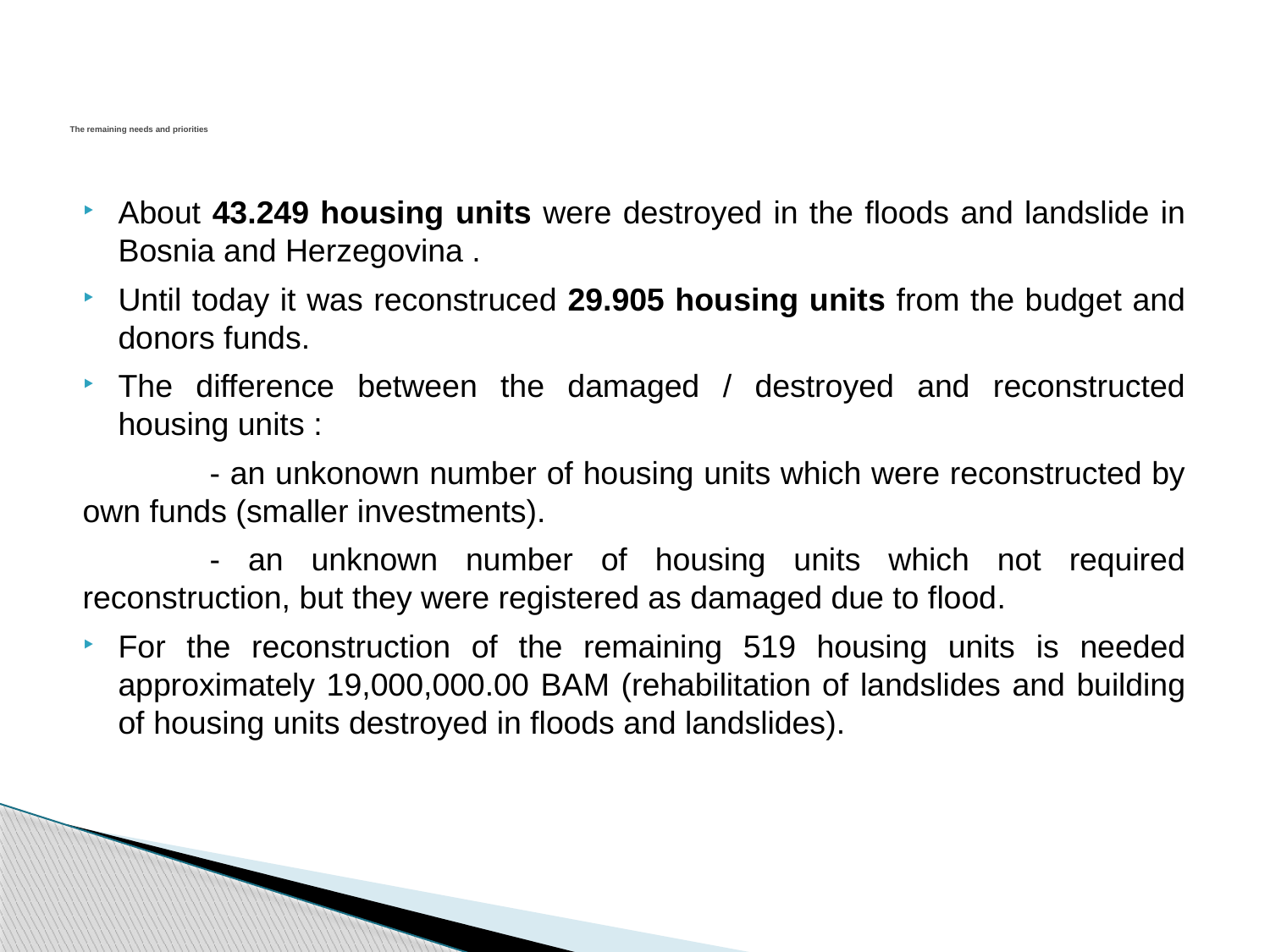

# The remaining needs and priorities
About 43.249 housing units were destroyed in the floods and landslide in Bosnia and Herzegovina .
Until today it was reconstruced 29.905 housing units from the budget and donors funds.
The difference between the damaged / destroyed and reconstructed housing units :
	- an unkonown number of housing units which were reconstructed by own funds (smaller investments).
	- an unknown number of housing units which not required reconstruction, but they were registered as damaged due to flood.
For the reconstruction of the remaining 519 housing units is needed approximately 19,000,000.00 BAM (rehabilitation of landslides and building of housing units destroyed in floods and landslides).